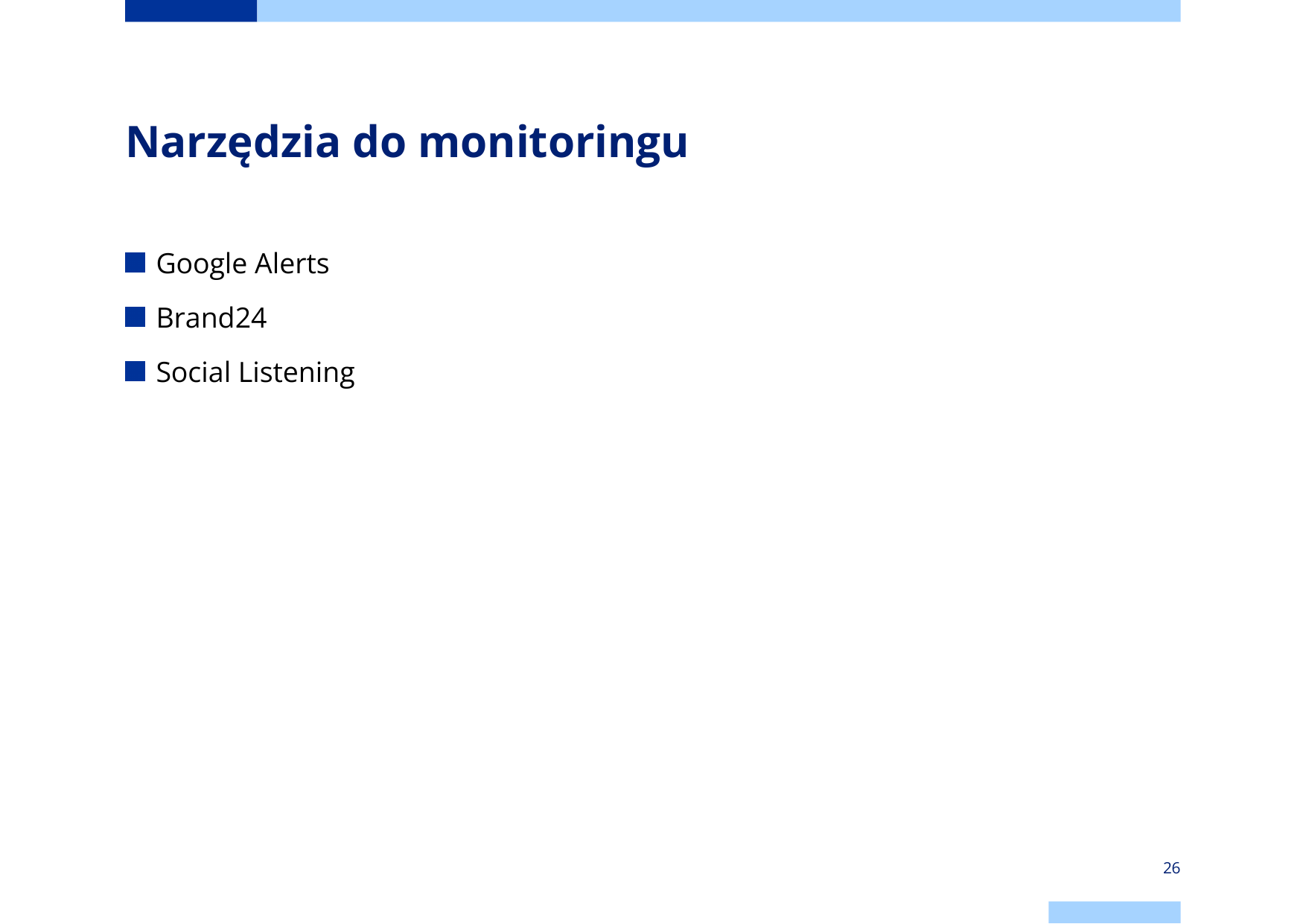

# Narzędzia do monitoringu
Google Alerts
Brand24
Social Listening
26